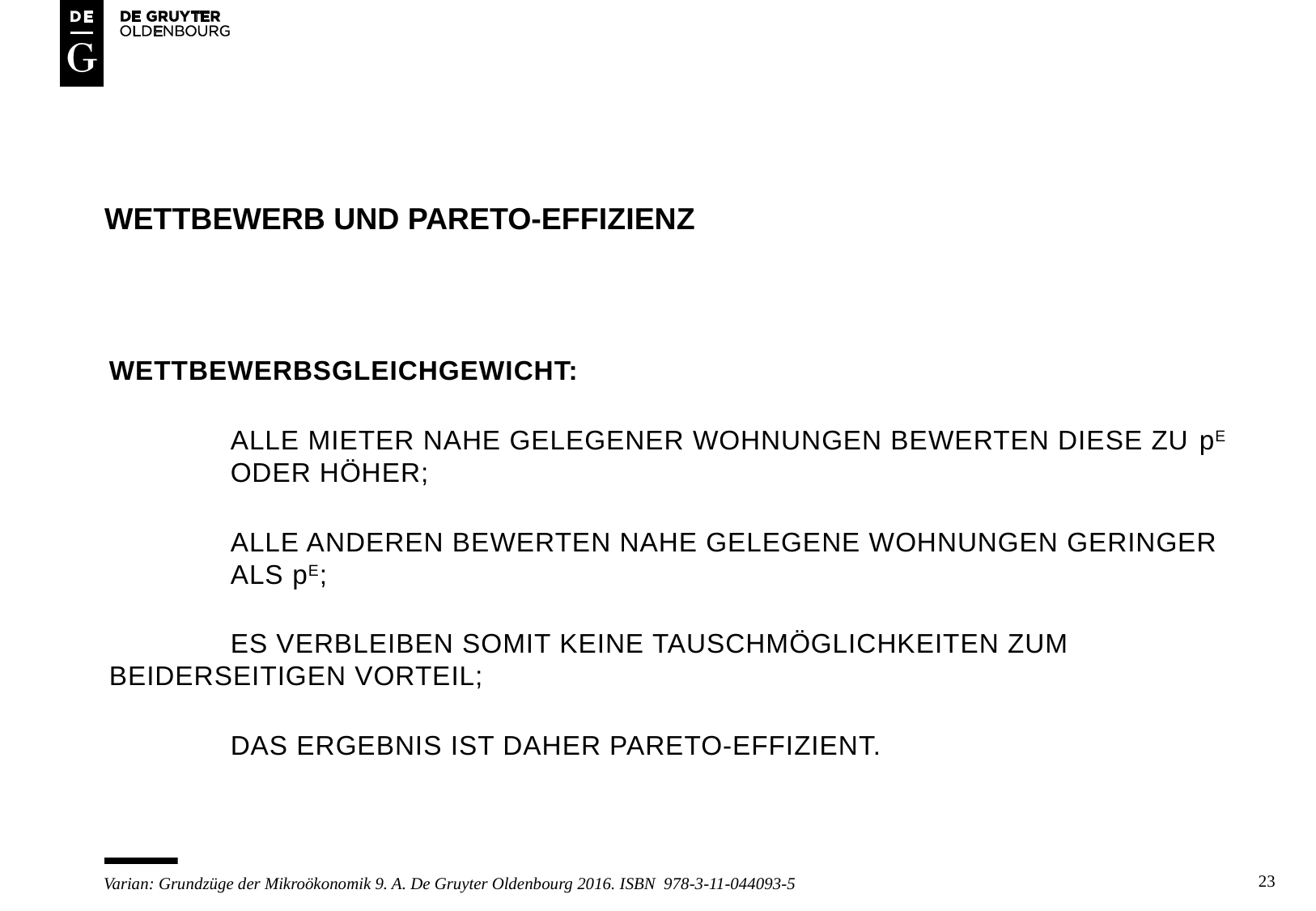

# Wettbewerb und Pareto-Effizienz

Wettbewerbsgleichgewicht:
	alle Mieter nahe gelegener Wohnungen bewerten diese zu pe 	oder höher;
	alle anderen bewerten nahe gelegene Wohnungen geringer 	als pe;
	es verbleiben somit keine Tauschmöglichkeiten zum 	beiderseitigen Vorteil;
	das Ergebnis ist daher Pareto-effizient.

23
Varian: Grundzüge der Mikroökonomik 9. A. De Gruyter Oldenbourg 2016. ISBN  978-3-11-044093-5